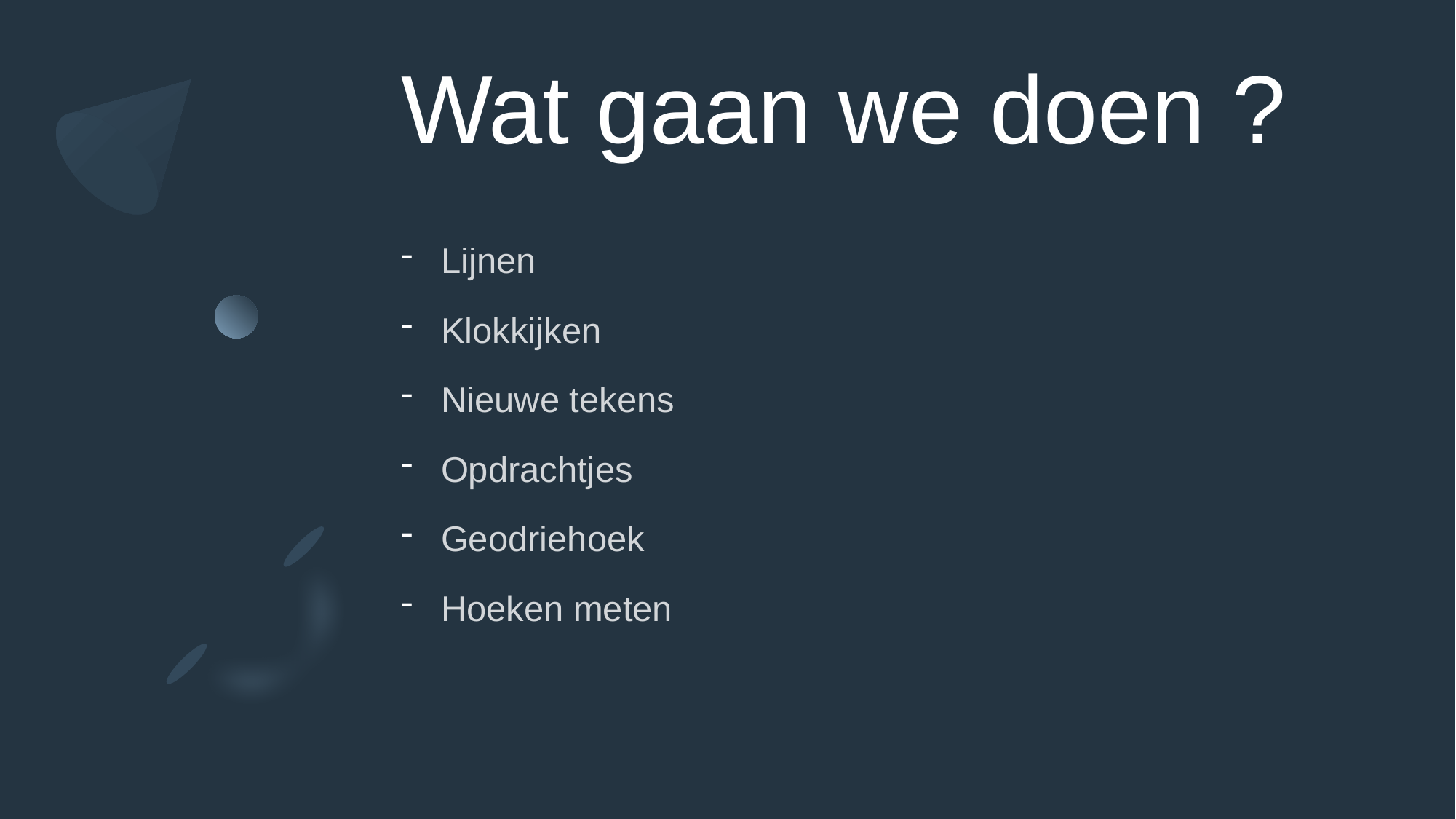

# Wat gaan we doen ?
Lijnen
Klokkijken
Nieuwe tekens
Opdrachtjes
Geodriehoek
Hoeken meten